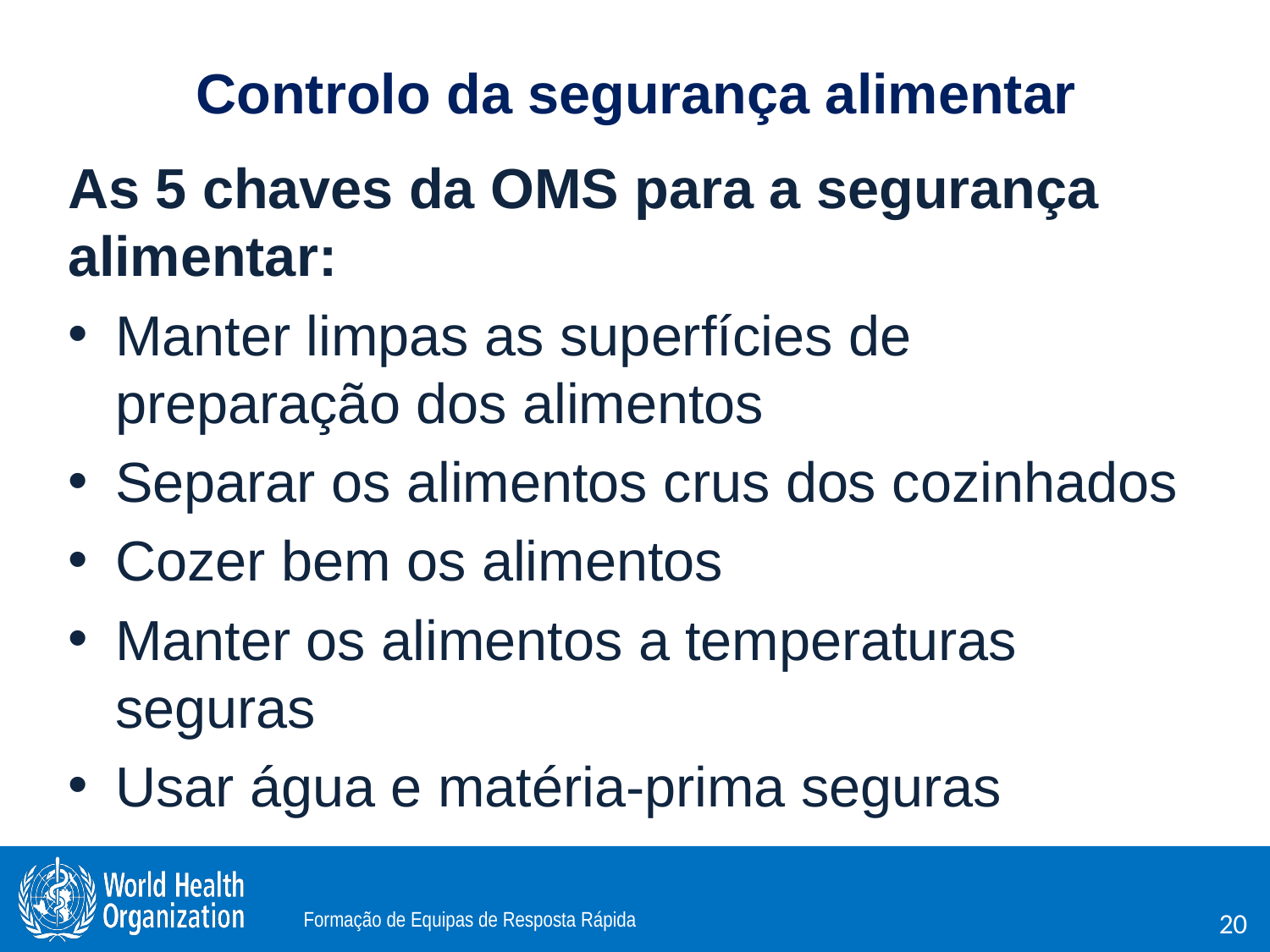

# Controlo da segurança alimentar
As 5 chaves da OMS para a segurança alimentar:
Manter limpas as superfícies de preparação dos alimentos
Separar os alimentos crus dos cozinhados
Cozer bem os alimentos
Manter os alimentos a temperaturas seguras
Usar água e matéria-prima seguras